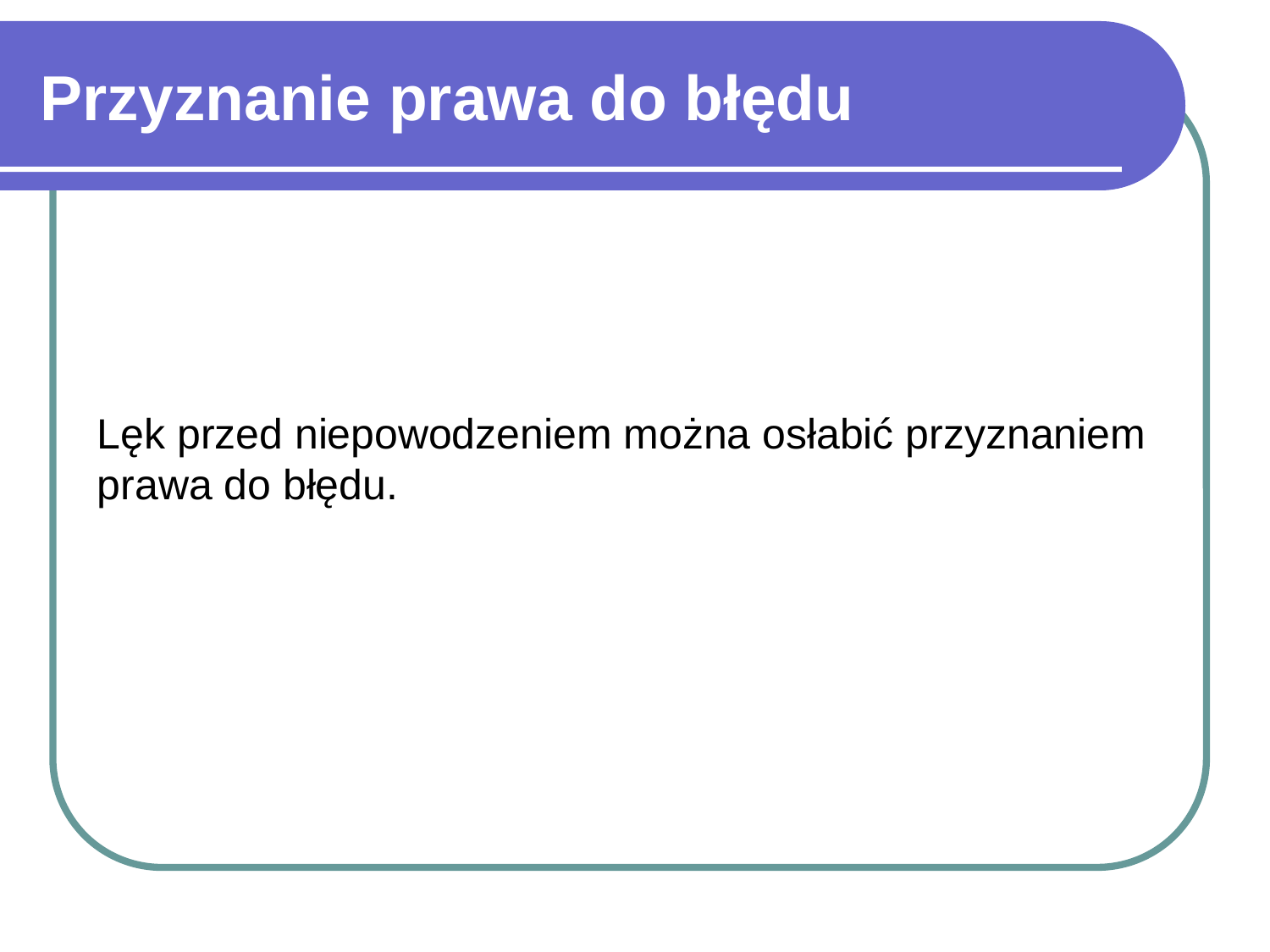

# Przyznanie prawa do błędu

Lęk przed niepowodzeniem można osłabić przyznaniem prawa do błędu.